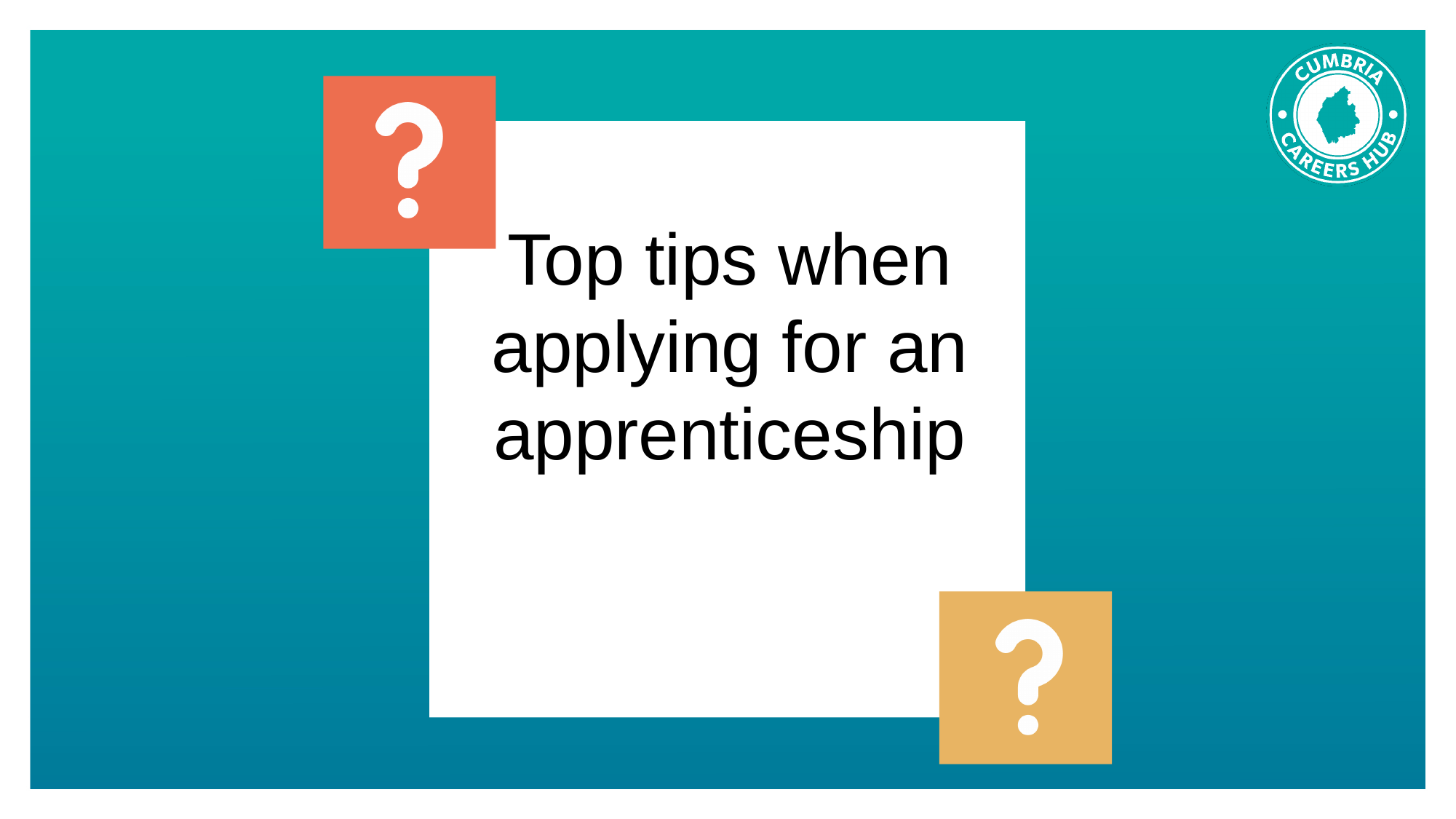

Top tips when applying for an apprenticeship